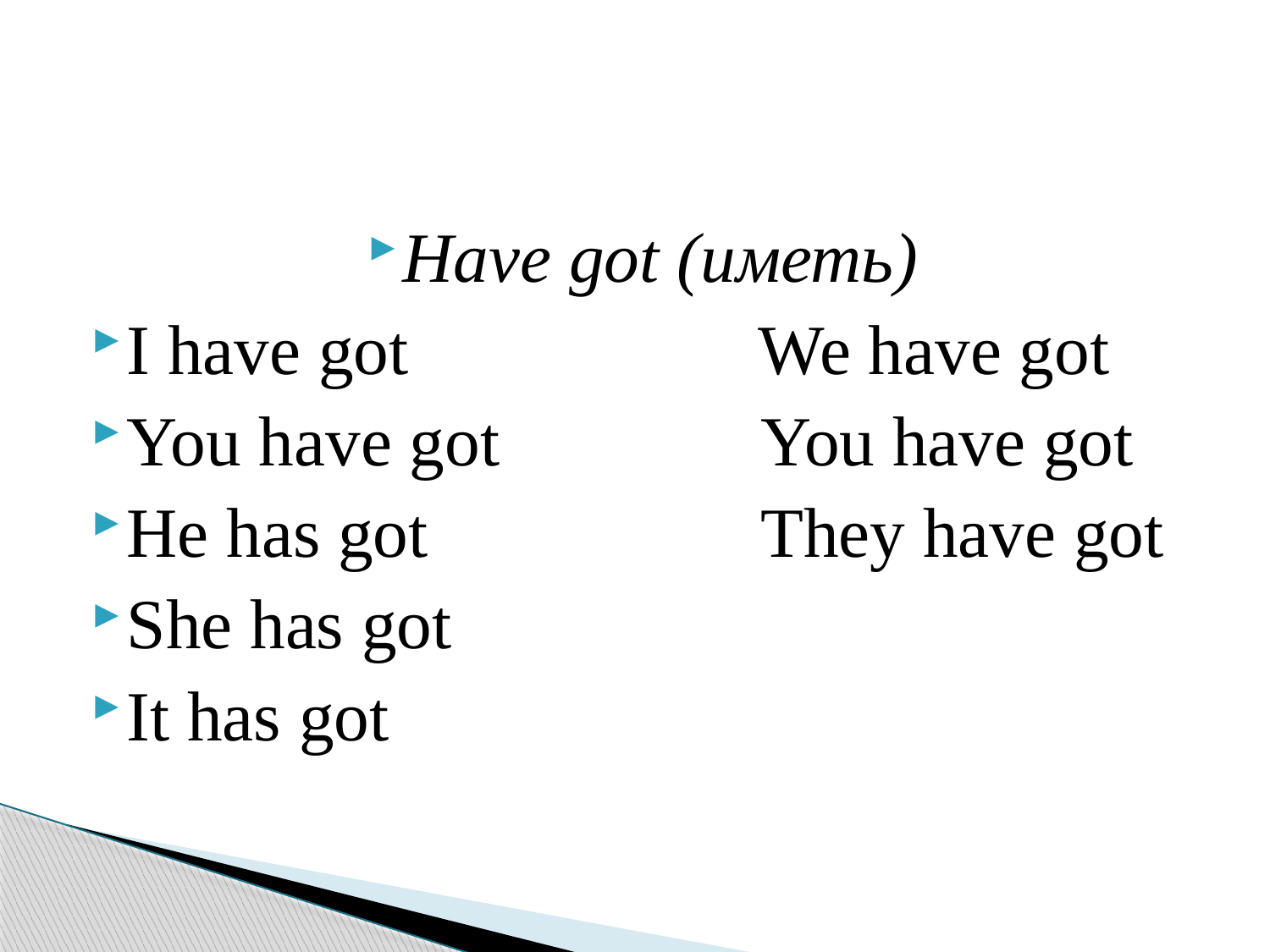

#
Have got (иметь)
I have got                    We have got
You have got               You have got
He has got                   They have got
She has got
It has got